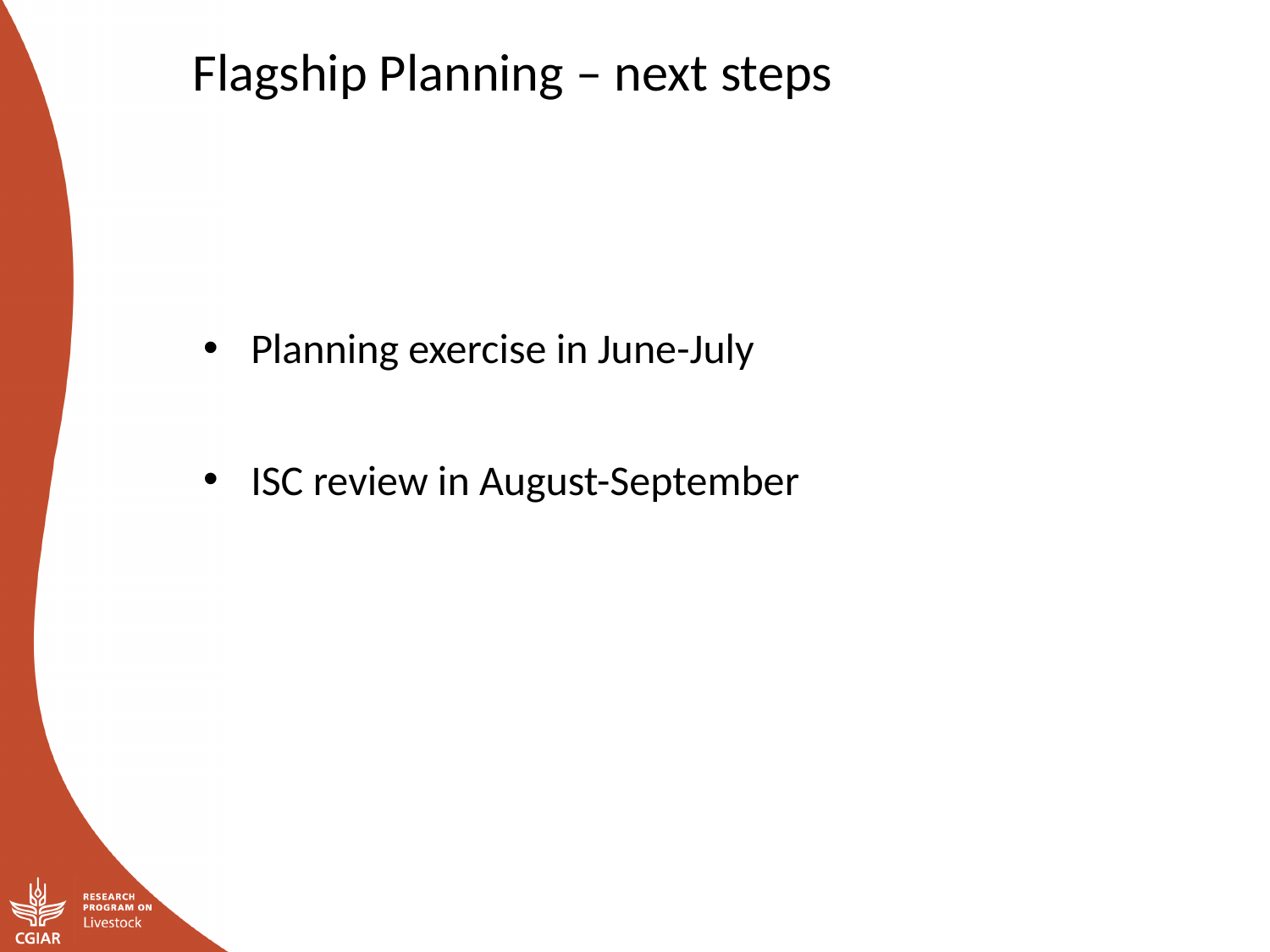

Flagship Planning – next steps
Planning exercise in June-July
ISC review in August-September